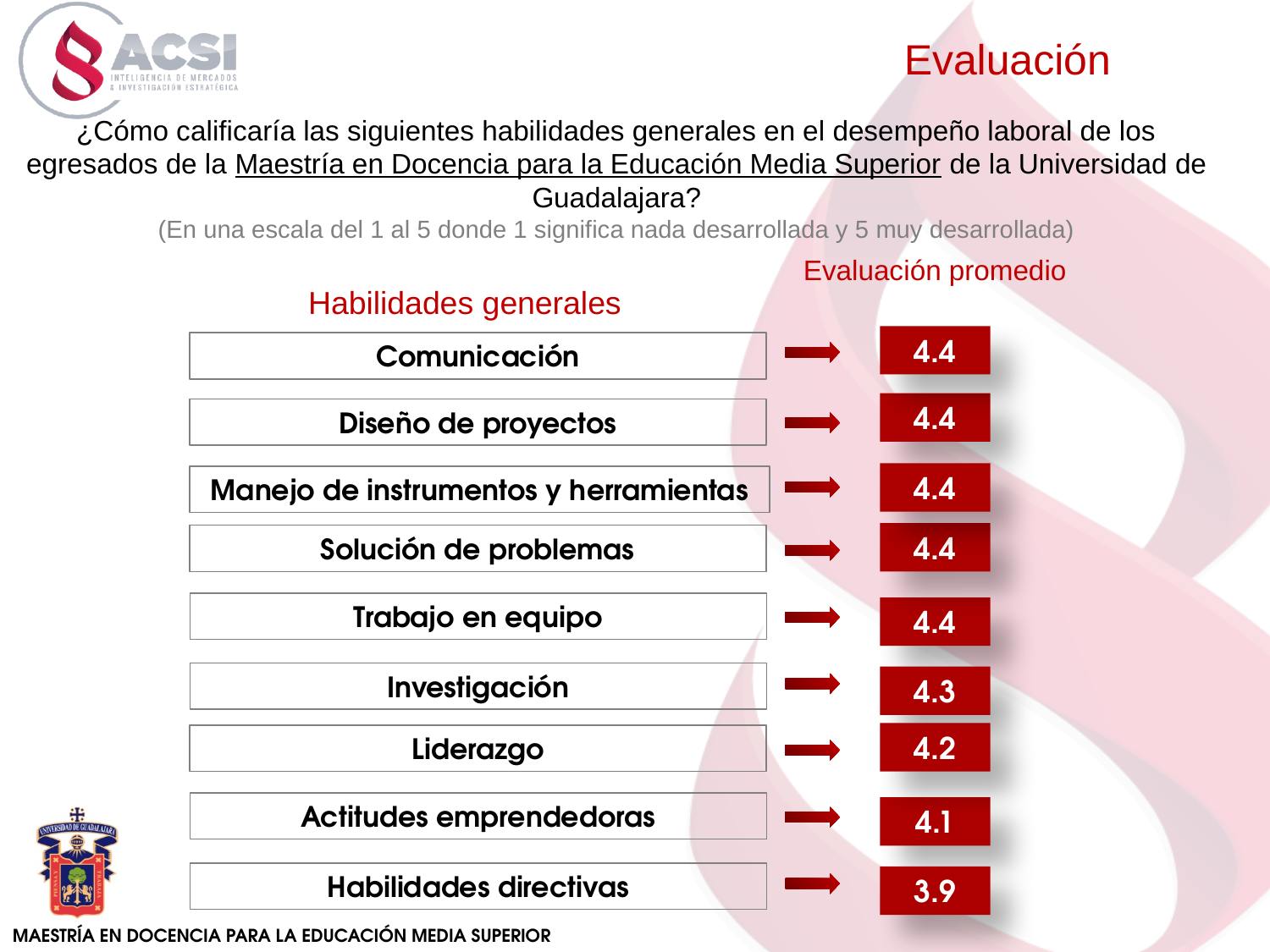

Evaluación
¿Cómo calificaría las siguientes habilidades generales en el desempeño laboral de los egresados de la Maestría en Docencia para la Educación Media Superior de la Universidad de Guadalajara?
(En una escala del 1 al 5 donde 1 significa nada desarrollada y 5 muy desarrollada)
Evaluación promedio
Habilidades generales
4.4
Comunicación

4.4
Diseño de proyectos

4.4
Manejo de instrumentos y herramientas

4.4
Solución de problemas

Trabajo en equipo
4.4

Investigación
4.3

4.2
Liderazgo

Actitudes emprendedoras
4.1

Habilidades directivas
3.9